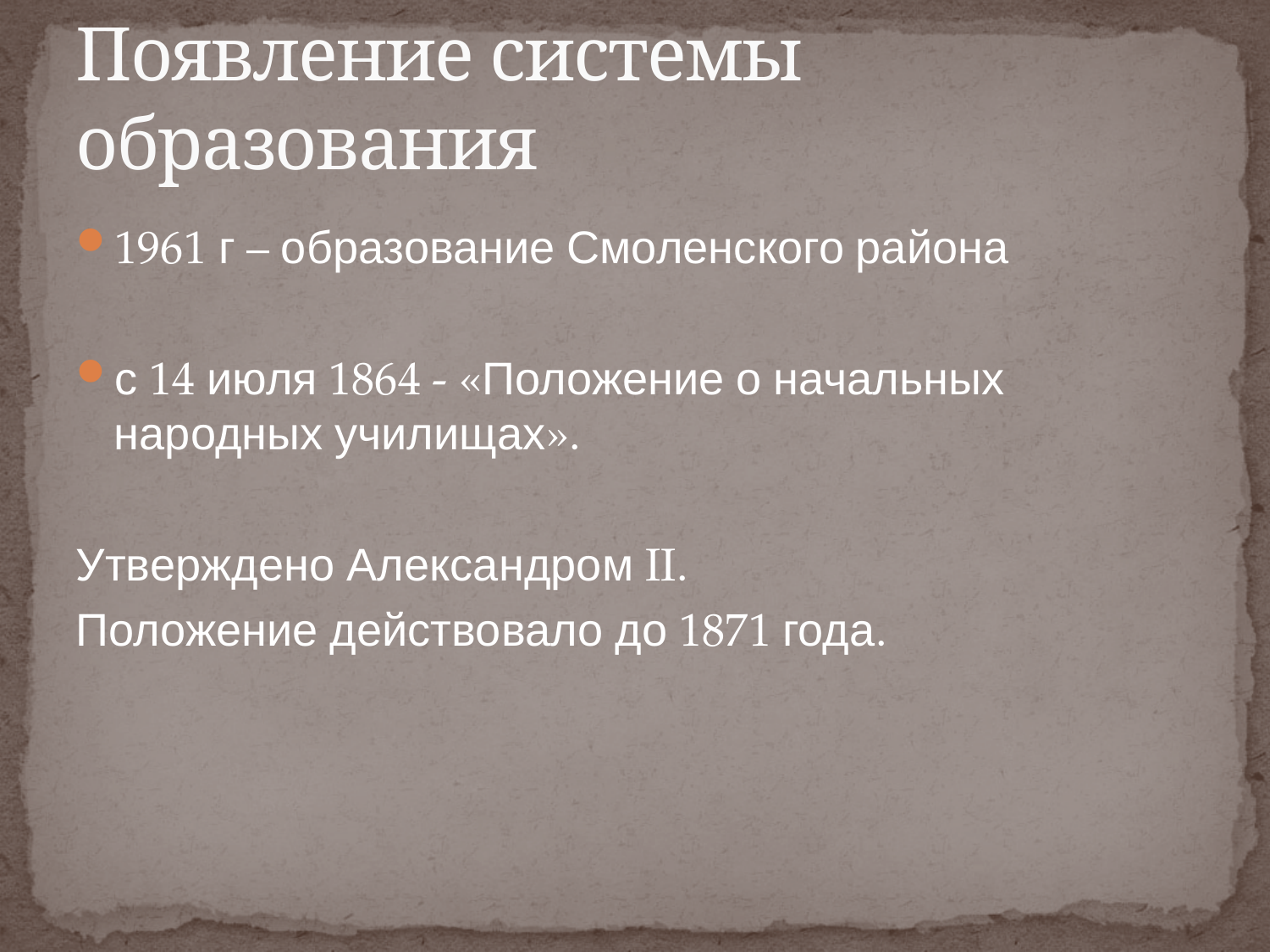

# Появление системы образования
1961 г – образование Смоленского района

с 14 июля 1864 - «Положение о начальных народных училищах».

Утверждено Александром II.
Положение действовало до 1871 года.